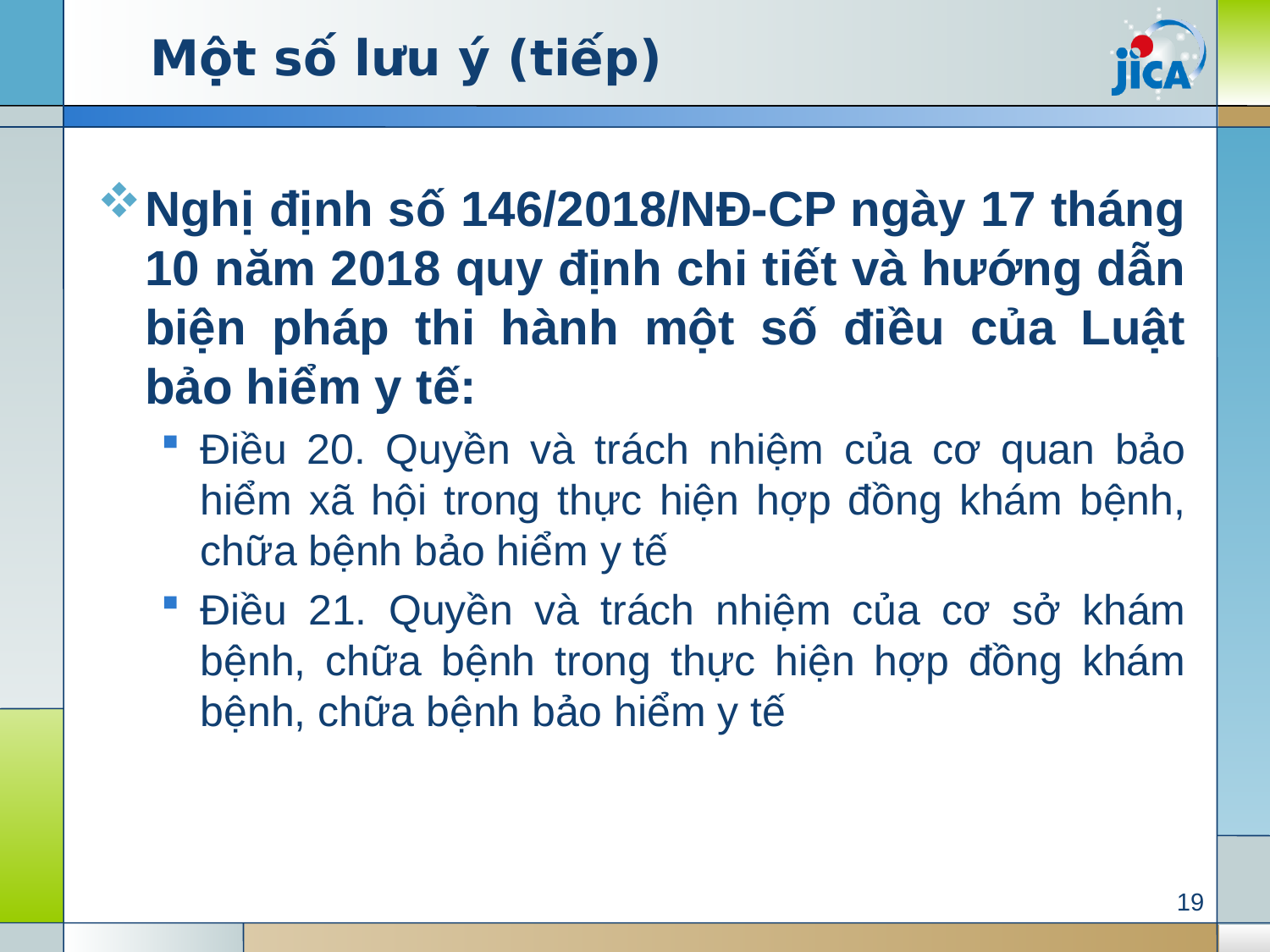

# Một số lưu ý (tiếp)
Nghị định số 146/2018/NĐ-CP ngày 17 tháng 10 năm 2018 quy định chi tiết và hướng dẫn biện pháp thi hành một số điều của Luật bảo hiểm y tế:
Điều 20. Quyền và trách nhiệm của cơ quan bảo hiểm xã hội trong thực hiện hợp đồng khám bệnh, chữa bệnh bảo hiểm y tế
Điều 21. Quyền và trách nhiệm của cơ sở khám bệnh, chữa bệnh trong thực hiện hợp đồng khám bệnh, chữa bệnh bảo hiểm y tế

19